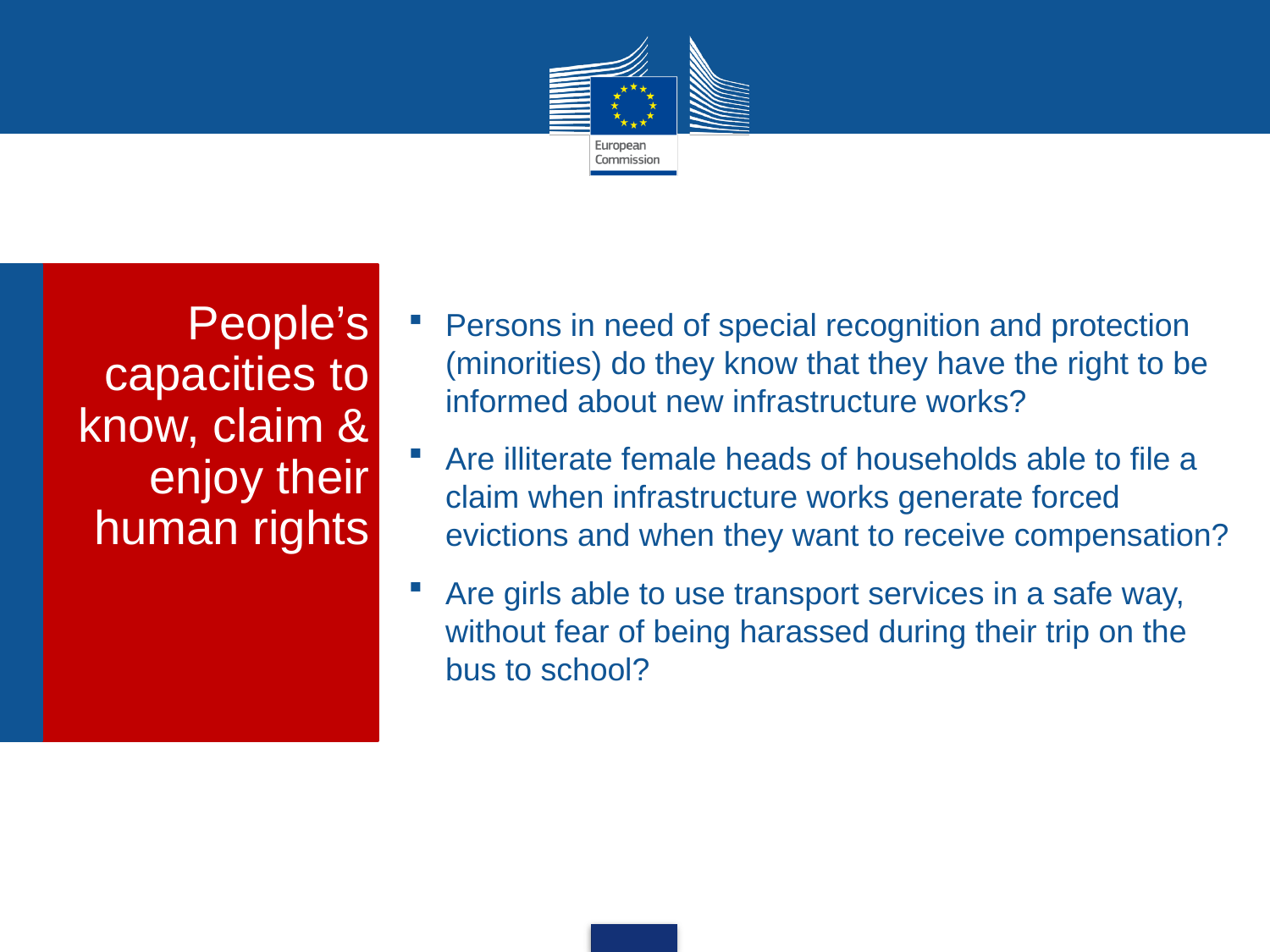

People’s capacities to know, claim & enjoy their human rights
Persons in need of special recognition and protection (minorities) do they know that they have the right to be informed about new infrastructure works?
Are illiterate female heads of households able to file a claim when infrastructure works generate forced evictions and when they want to receive compensation?
Are girls able to use transport services in a safe way, without fear of being harassed during their trip on the bus to school?